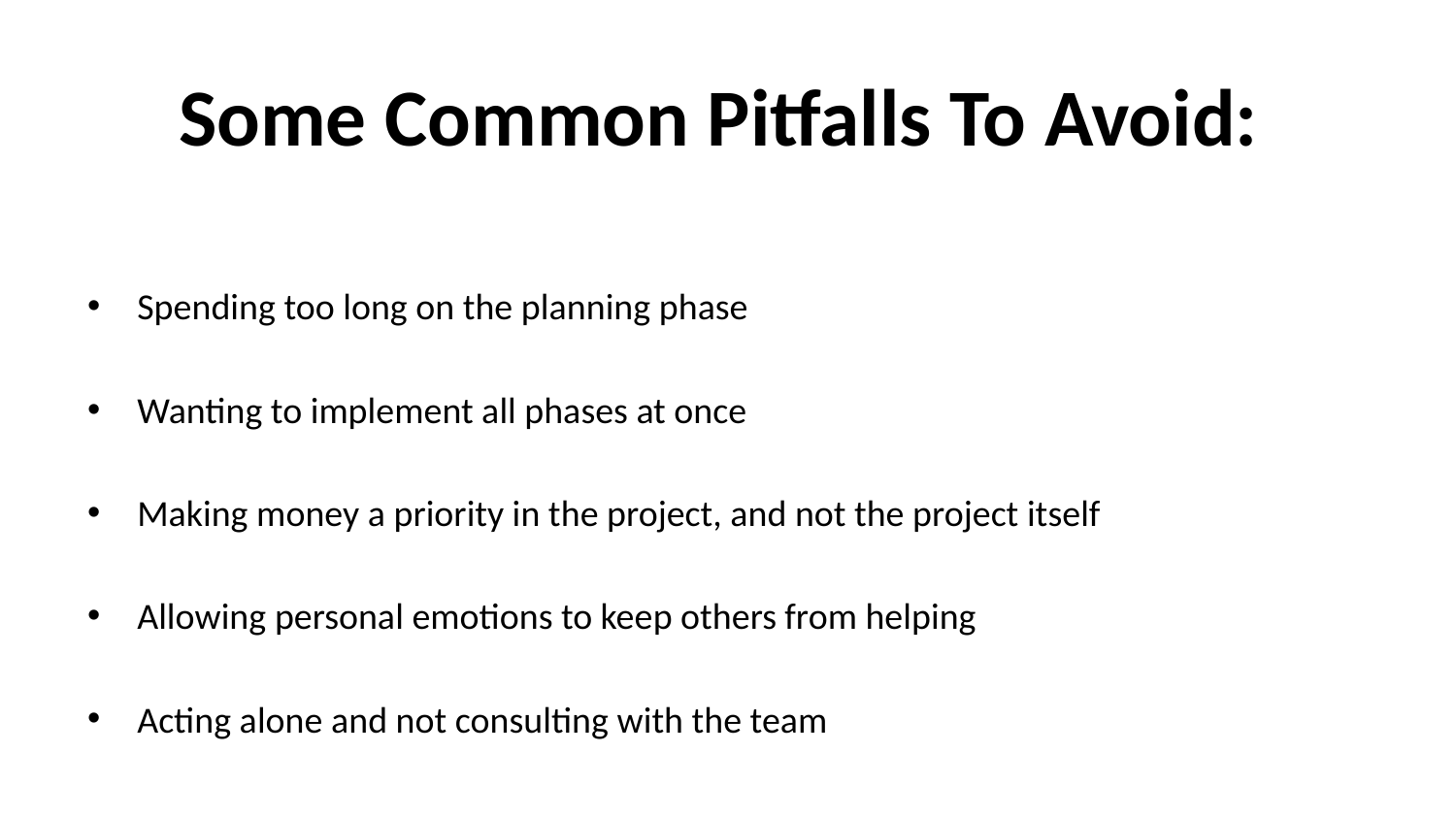

# Some Common Pitfalls To Avoid:
Spending too long on the planning phase

Wanting to implement all phases at once

Making money a priority in the project, and not the project itself

Allowing personal emotions to keep others from helping

Acting alone and not consulting with the team